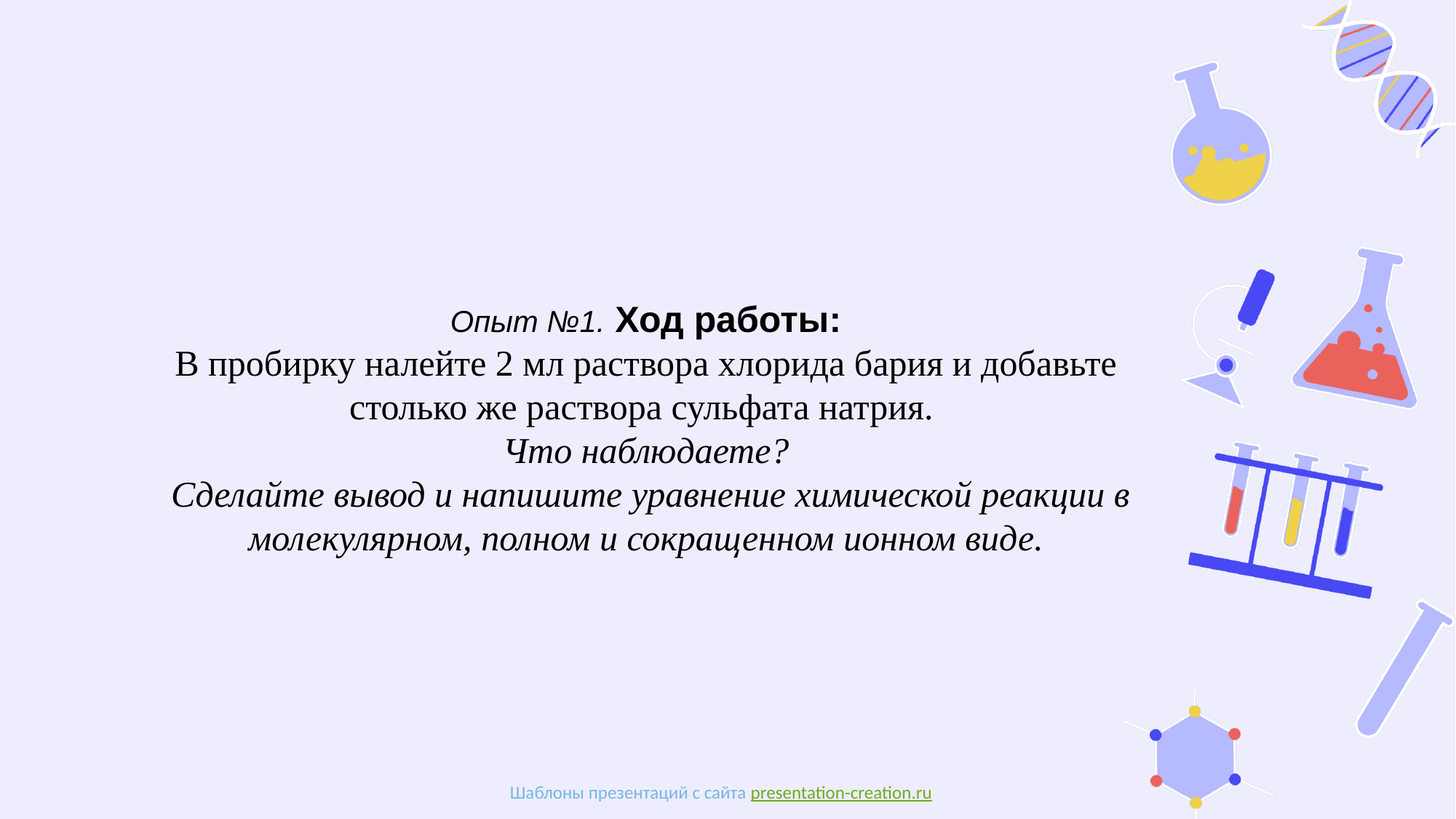

# Опыт №1. Ход работы: В пробирку налейте 2 мл раствора хлорида бария и добавьте столько же раствора сульфата натрия.  Что наблюдаете? Сделайте вывод и напишите уравнение химической реакции в молекулярном, полном и сокращенном ионном виде.

Шаблоны презентаций с сайта presentation-creation.ru